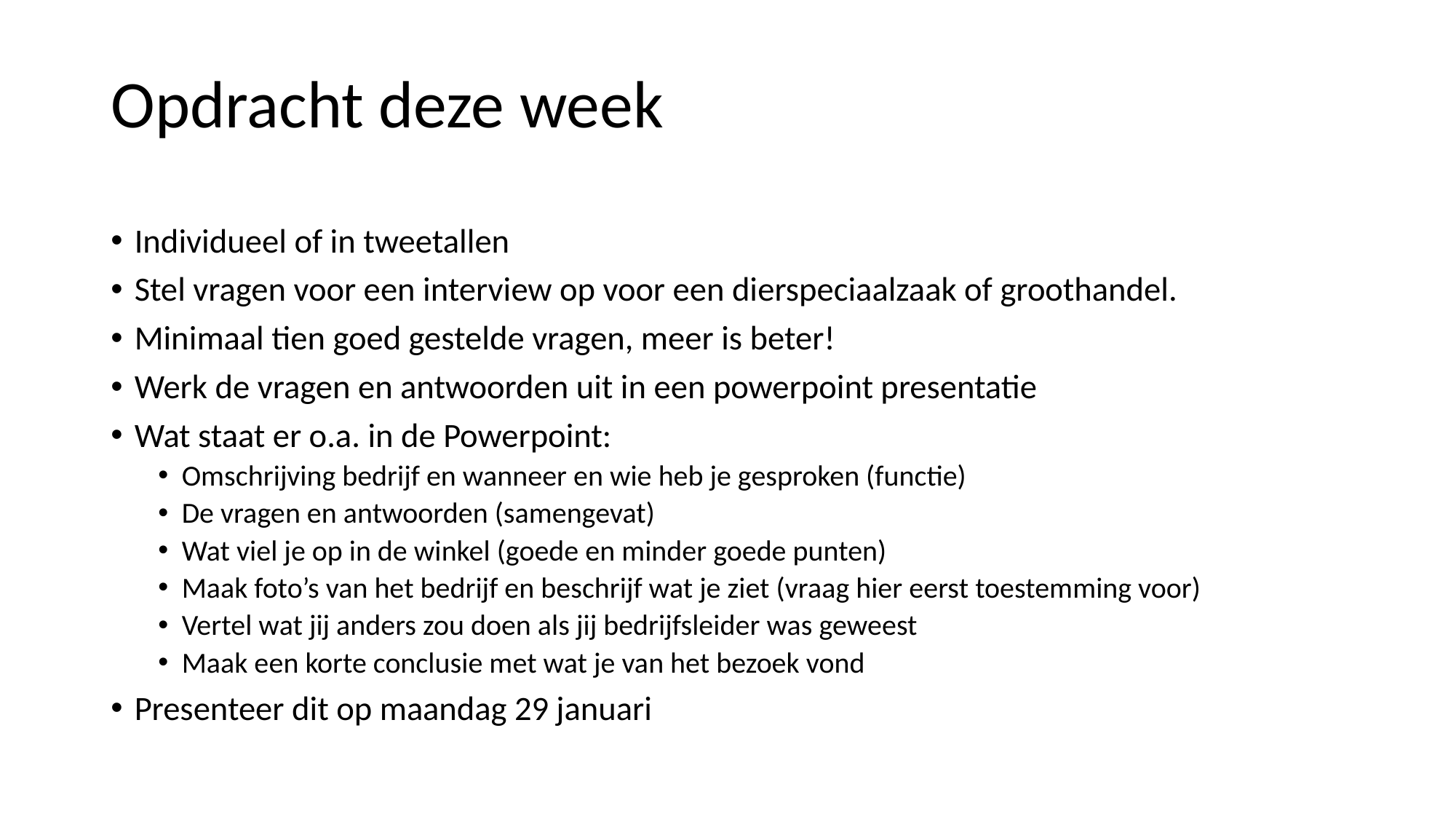

# Opdracht deze week
Individueel of in tweetallen
Stel vragen voor een interview op voor een dierspeciaalzaak of groothandel.
Minimaal tien goed gestelde vragen, meer is beter!
Werk de vragen en antwoorden uit in een powerpoint presentatie
Wat staat er o.a. in de Powerpoint:
Omschrijving bedrijf en wanneer en wie heb je gesproken (functie)
De vragen en antwoorden (samengevat)
Wat viel je op in de winkel (goede en minder goede punten)
Maak foto’s van het bedrijf en beschrijf wat je ziet (vraag hier eerst toestemming voor)
Vertel wat jij anders zou doen als jij bedrijfsleider was geweest
Maak een korte conclusie met wat je van het bezoek vond
Presenteer dit op maandag 29 januari